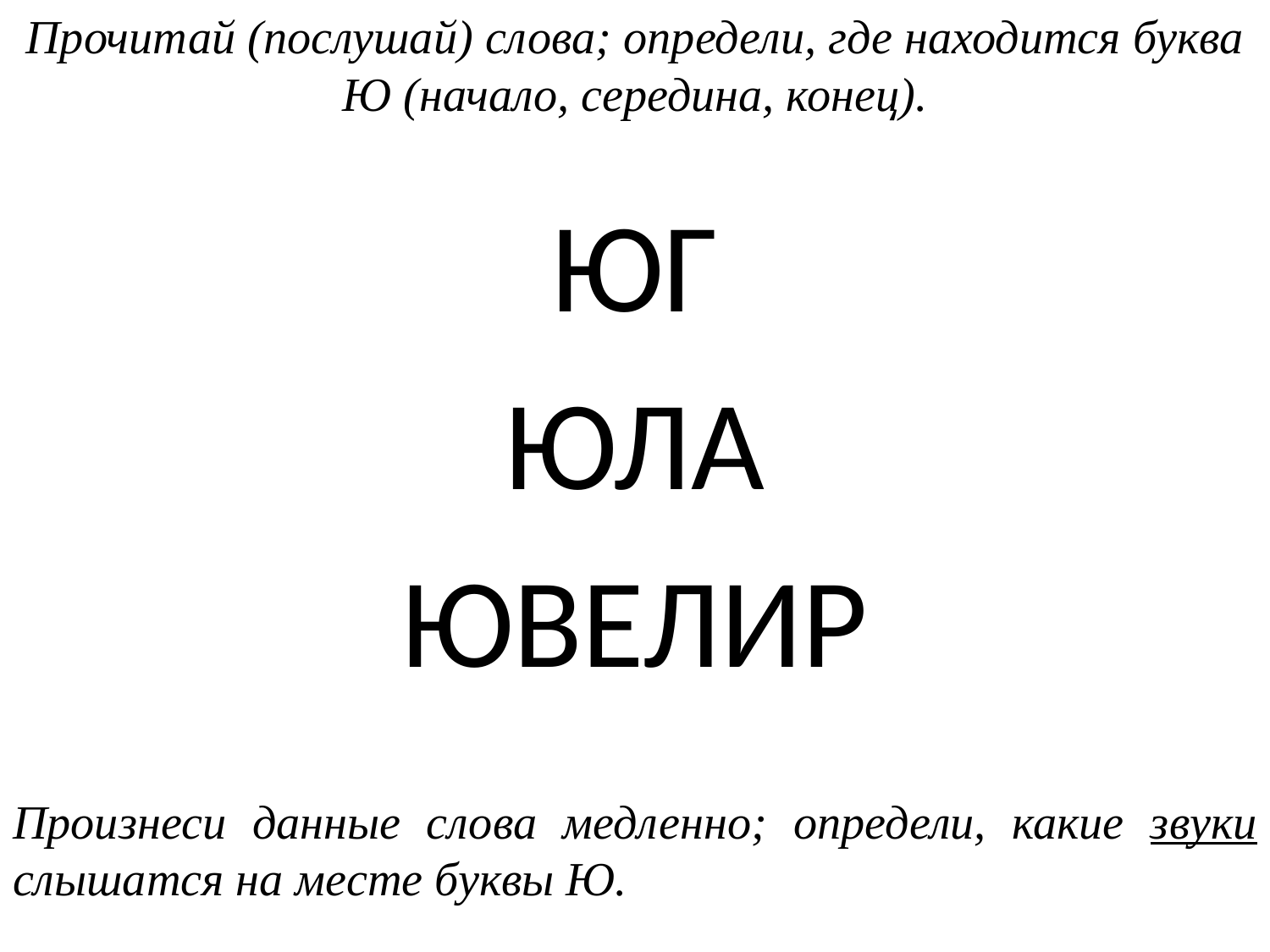

Прочитай (послушай) слова; определи, где находится буква Ю (начало, середина, конец).

ЮГ
ЮЛА
ЮВЕЛИР

Произнеси данные слова медленно; определи, какие звуки слышатся на месте буквы Ю.